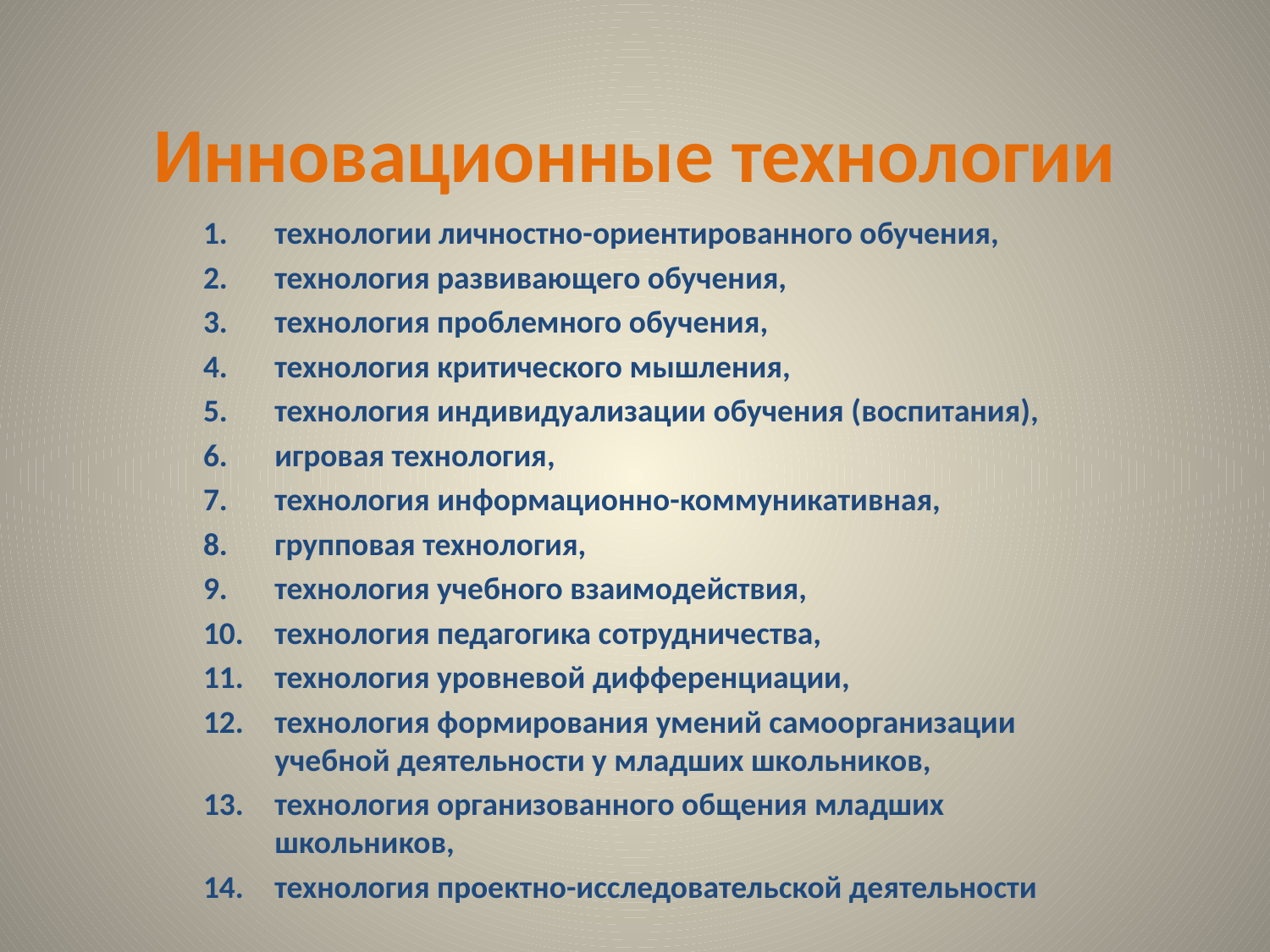

# Инновационные технологии
технологии личностно-ориентированного обучения,
технология развивающего обучения,
технология проблемного обучения,
технология критического мышления,
технология индивидуализации обучения (воспитания),
игровая технология,
технология информационно-коммуникативная,
групповая технология,
технология учебного взаимодействия,
технология педагогика сотрудничества,
технология уровневой дифференциации,
технология формирования умений самоорганизации учебной деятельности у младших школьников,
технология организованного общения младших школьников,
технология проектно-исследовательской деятельности